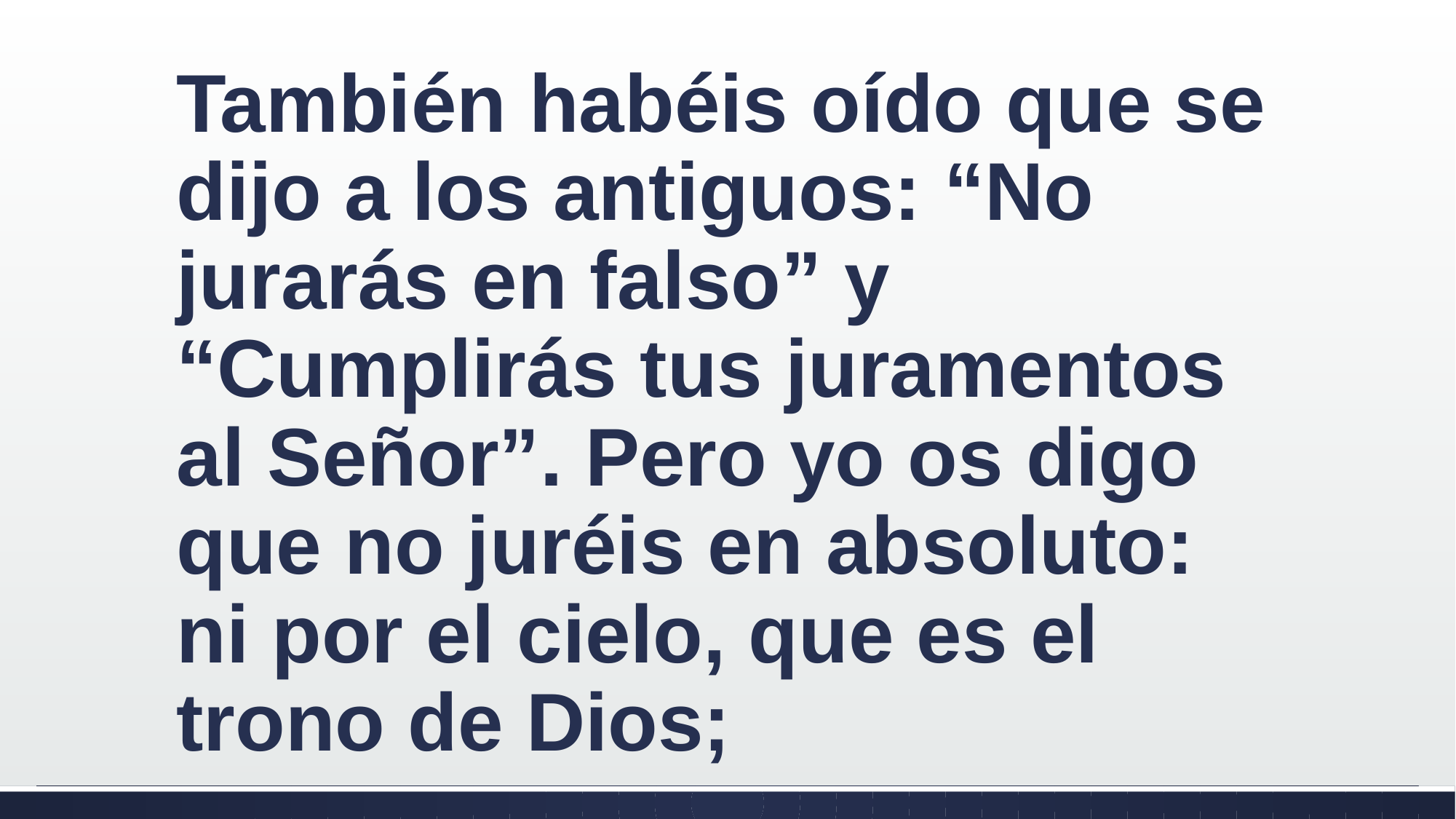

#
También habéis oído que se dijo a los antiguos: “No jurarás en falso” y “Cumplirás tus juramentos al Señor”. Pero yo os digo que no juréis en absoluto: ni por el cielo, que es el trono de Dios;